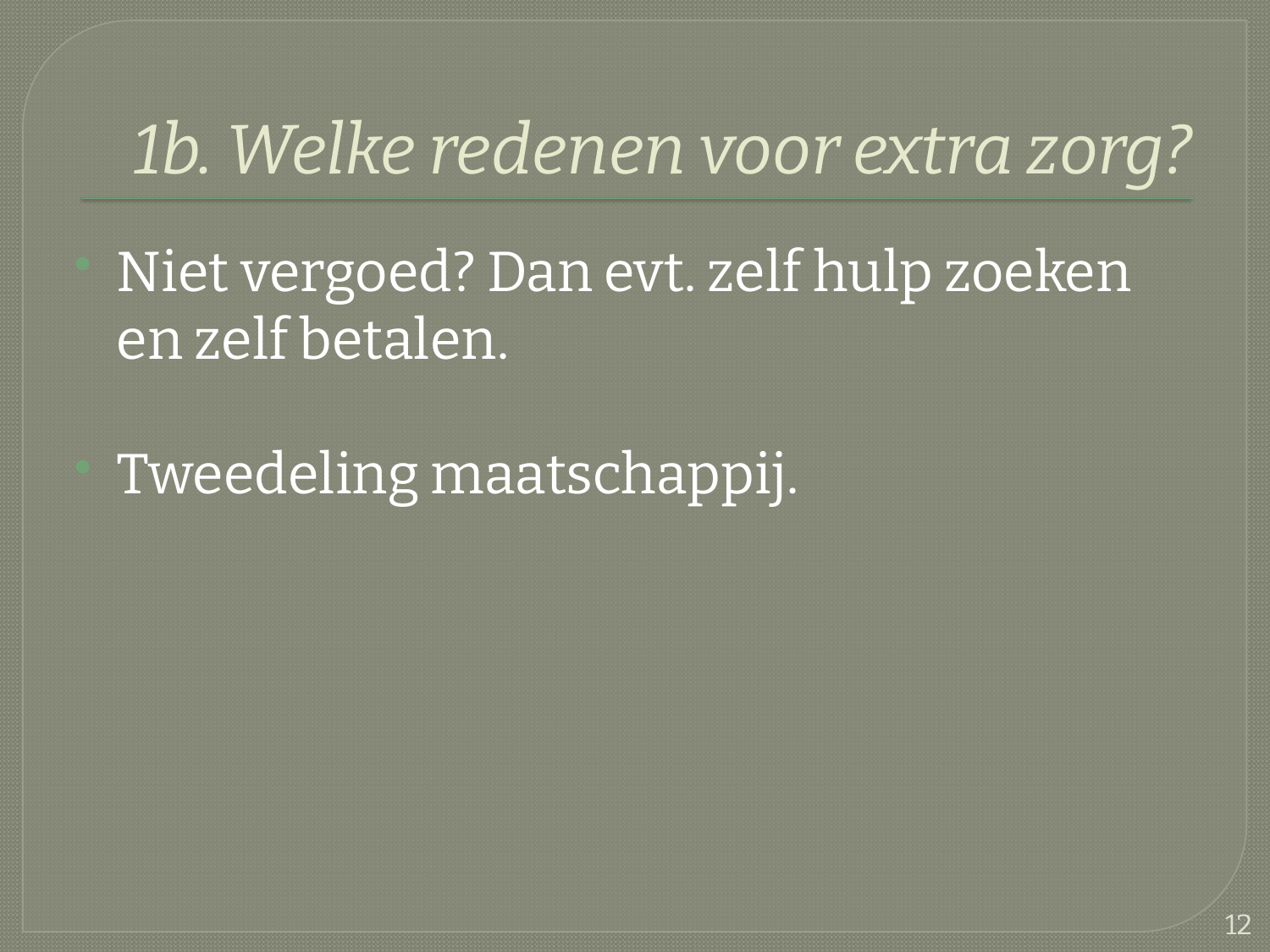

# 1b. Welke redenen voor extra zorg?
Niet vergoed? Dan evt. zelf hulp zoeken en zelf betalen.

Tweedeling maatschappij.
12